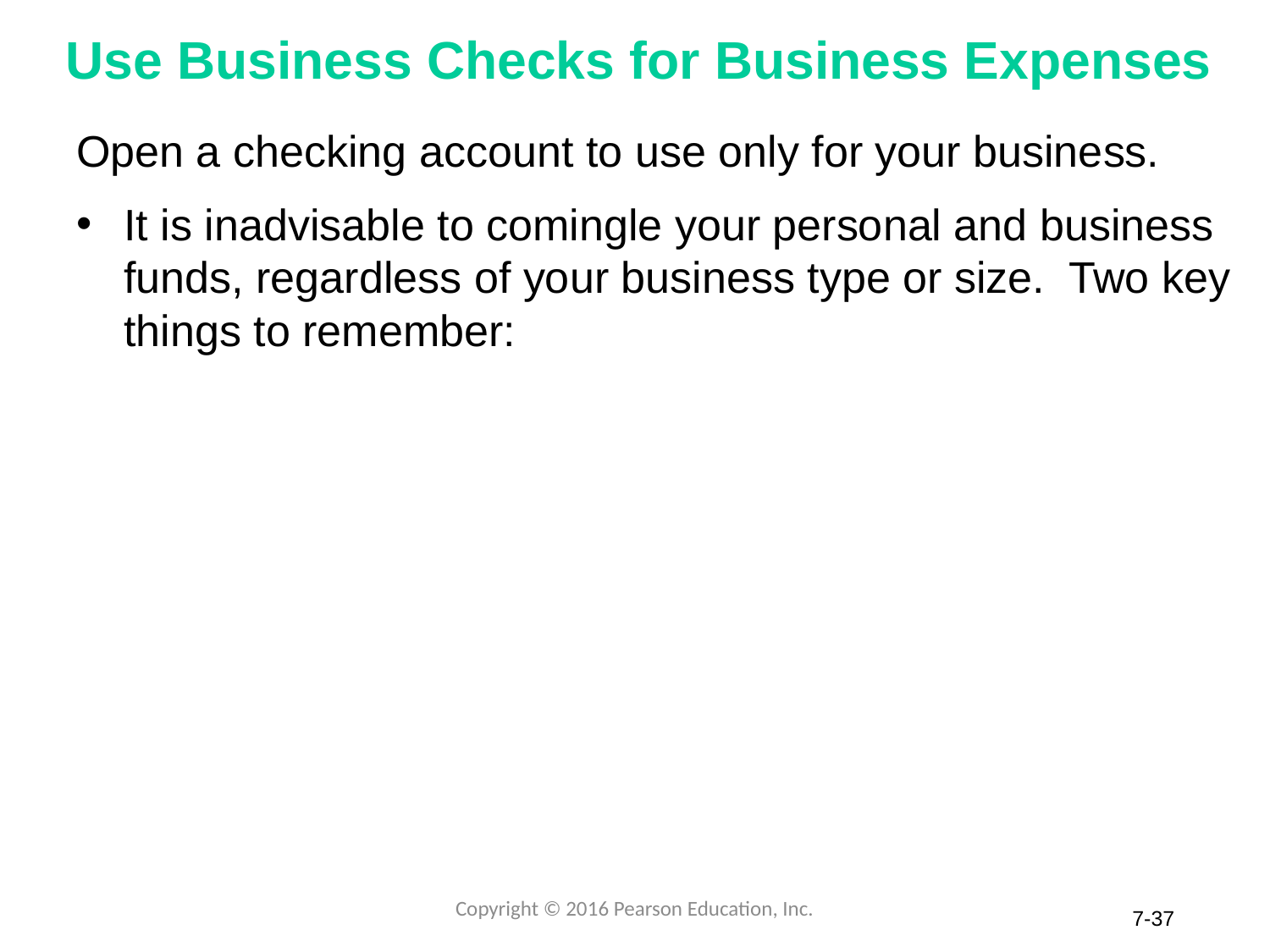

# Use Business Checks for Business Expenses
Open a checking account to use only for your business.

It is inadvisable to comingle your personal and business funds, regardless of your business type or size.  Two key things to remember:

Copyright © 2016 Pearson Education, Inc.